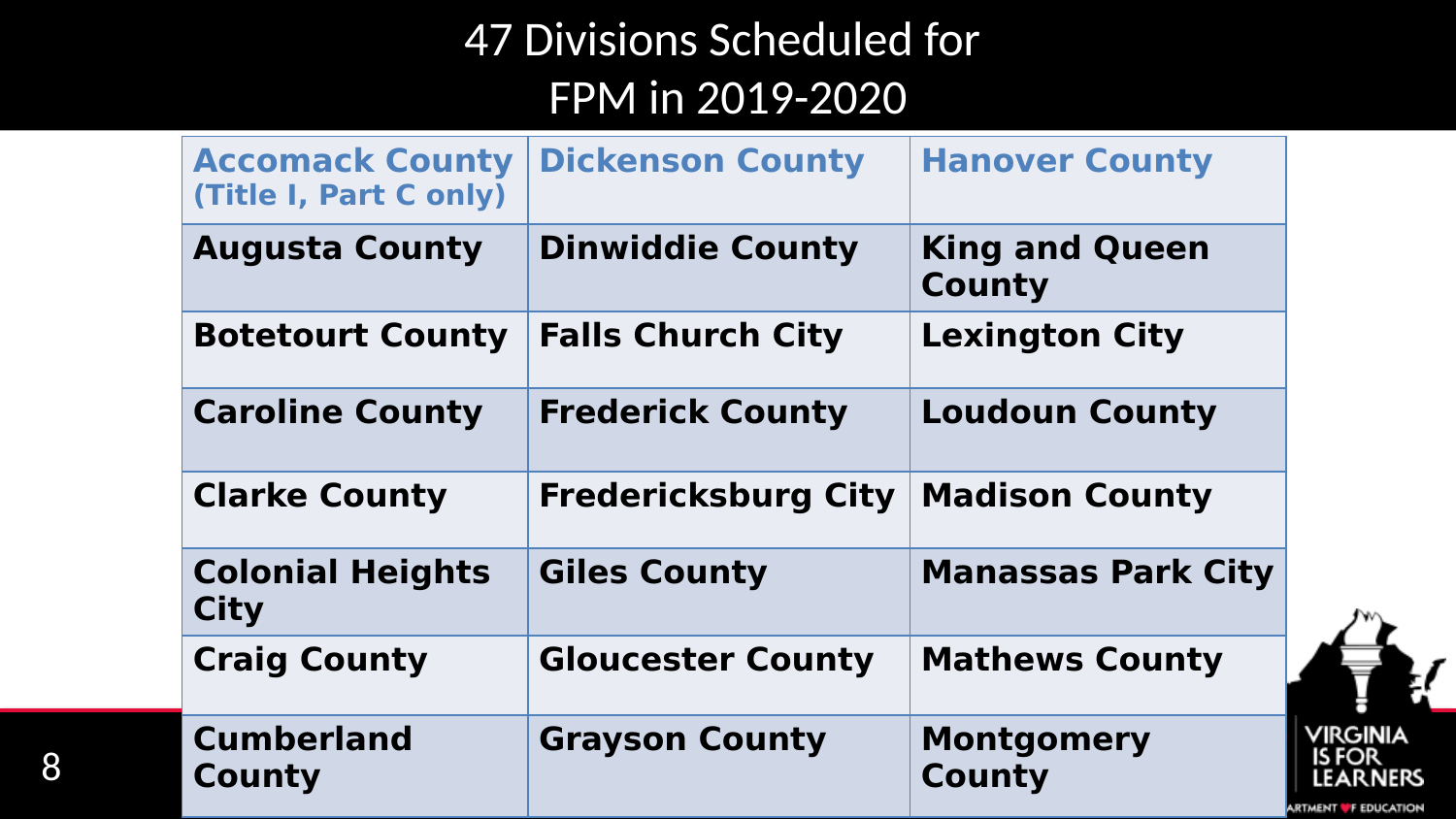

# 47 Divisions Scheduled for FPM in 2019-2020
| Accomack County (Title I, Part C only) | Dickenson County | Hanover County |
| --- | --- | --- |
| Augusta County | Dinwiddie County | King and Queen County |
| Botetourt County | Falls Church City | Lexington City |
| Caroline County | Frederick County | Loudoun County |
| Clarke County | Fredericksburg City | Madison County |
| Colonial Heights City | Giles County | Manassas Park City |
| Craig County | Gloucester County | Mathews County |
| Cumberland County | Grayson County | Montgomery County |